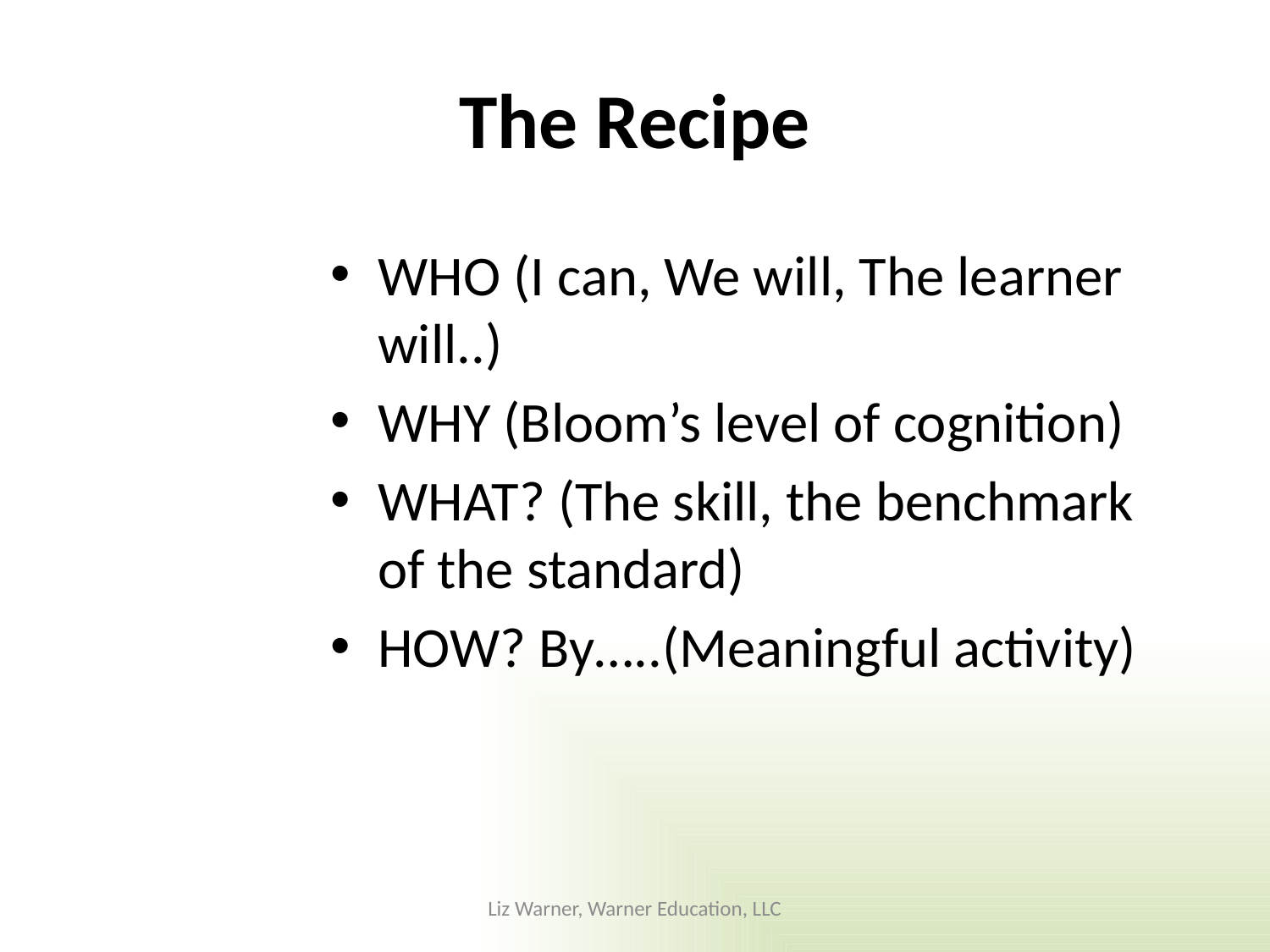

# The Recipe
WHO (I can, We will, The learner will..)
WHY (Bloom’s level of cognition)
WHAT? (The skill, the benchmark of the standard)
HOW? By…..(Meaningful activity)
Liz Warner, Warner Education, LLC